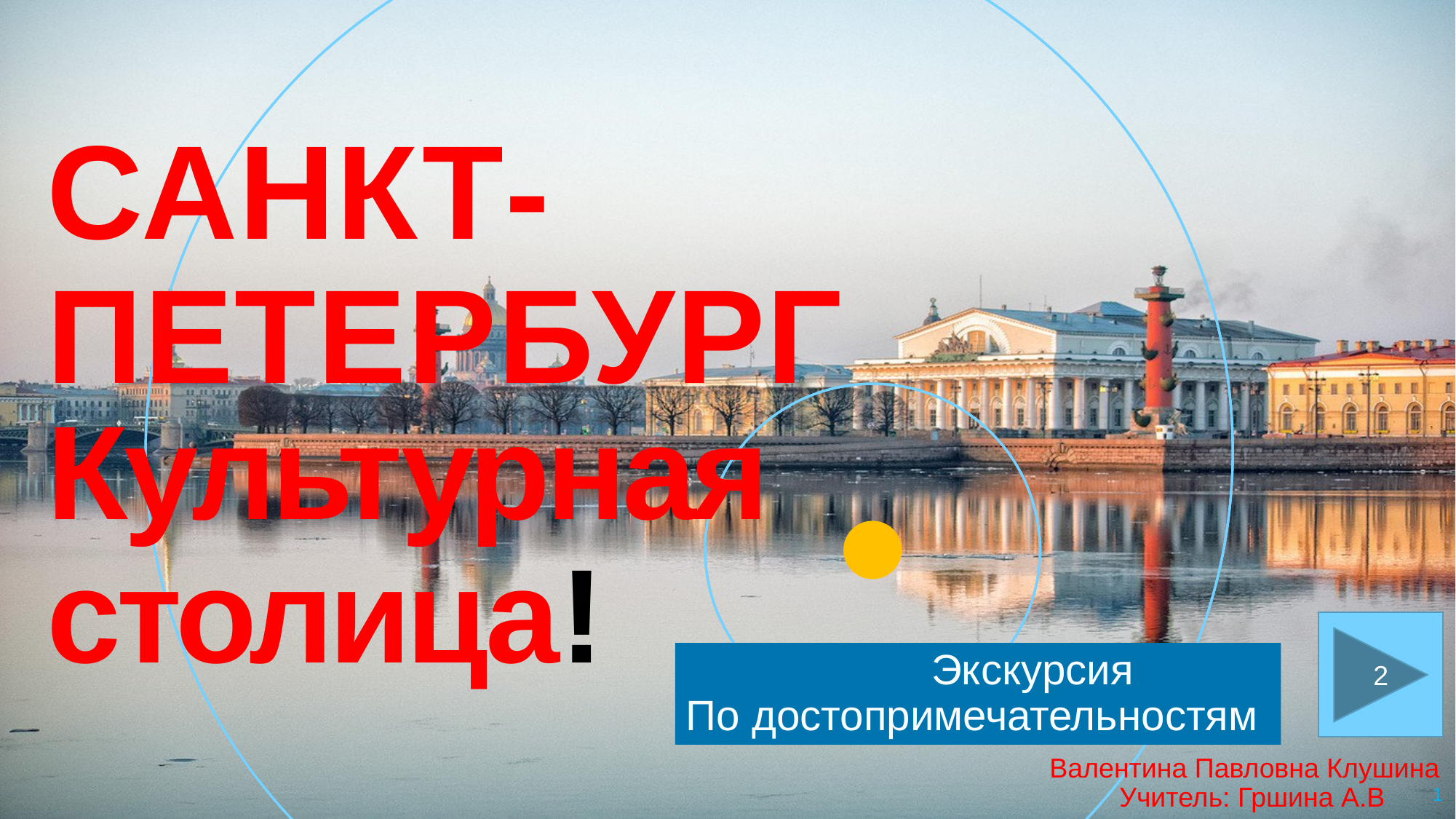

# САНКТ- ПЕТЕРБУРГ

Культурная столица!

2

	Экскурсия
По достопримечательностям
Валентина Павловна Клушина
Учитель: Гршина А.В
1